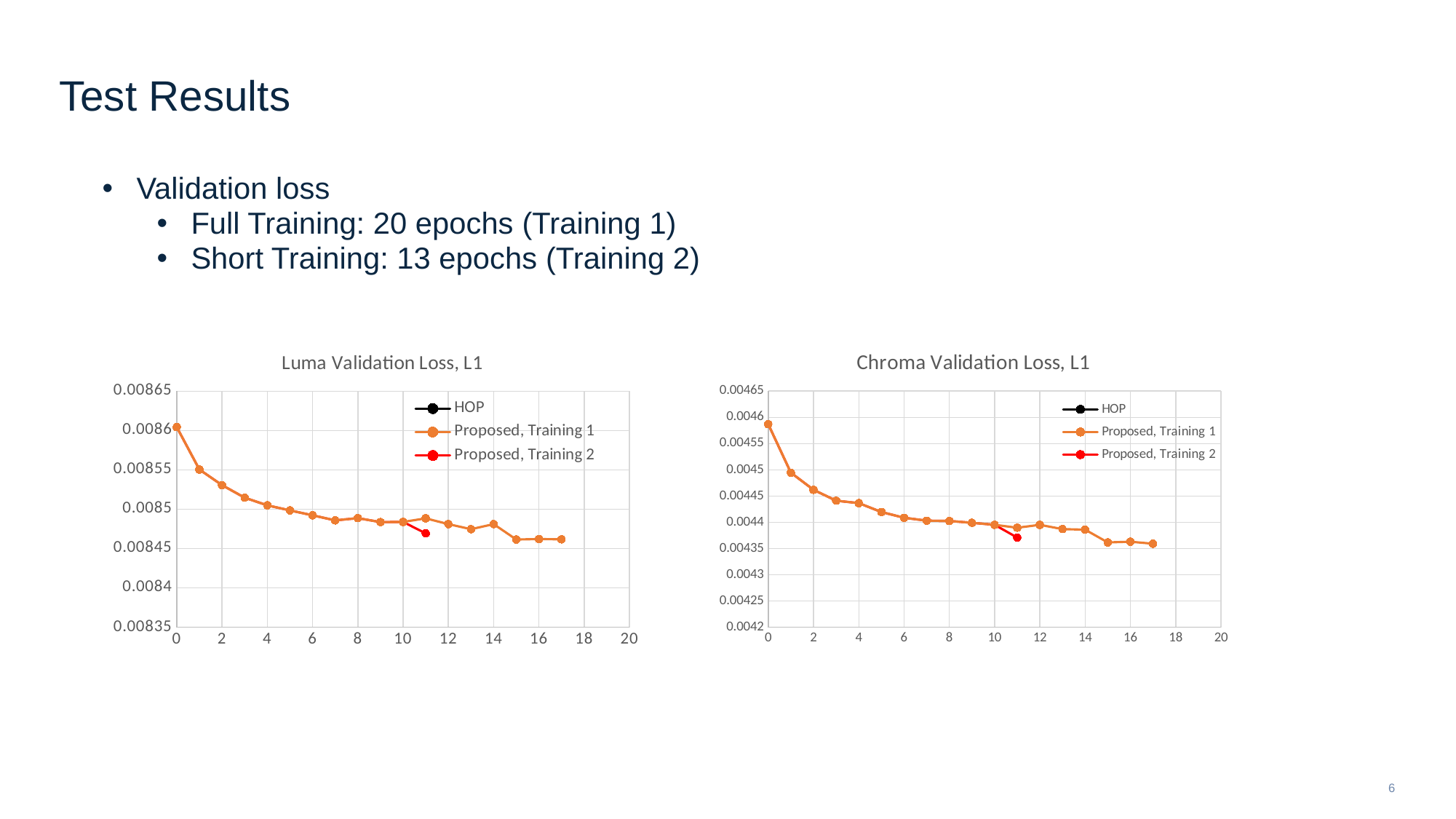

# Test Results
Validation loss
Full Training: 20 epochs (Training 1)
Short Training: 13 epochs (Training 2)

### Chart: Luma Validation Loss, L1

| Category | HOP | Proposed, Training 1 | Proposed, Training 2 |
|---|---|---|---|

### Chart: Chroma Validation Loss, L1

| Category | HOP | Proposed, Training 1 | Proposed, Training 2 |
|---|---|---|---|